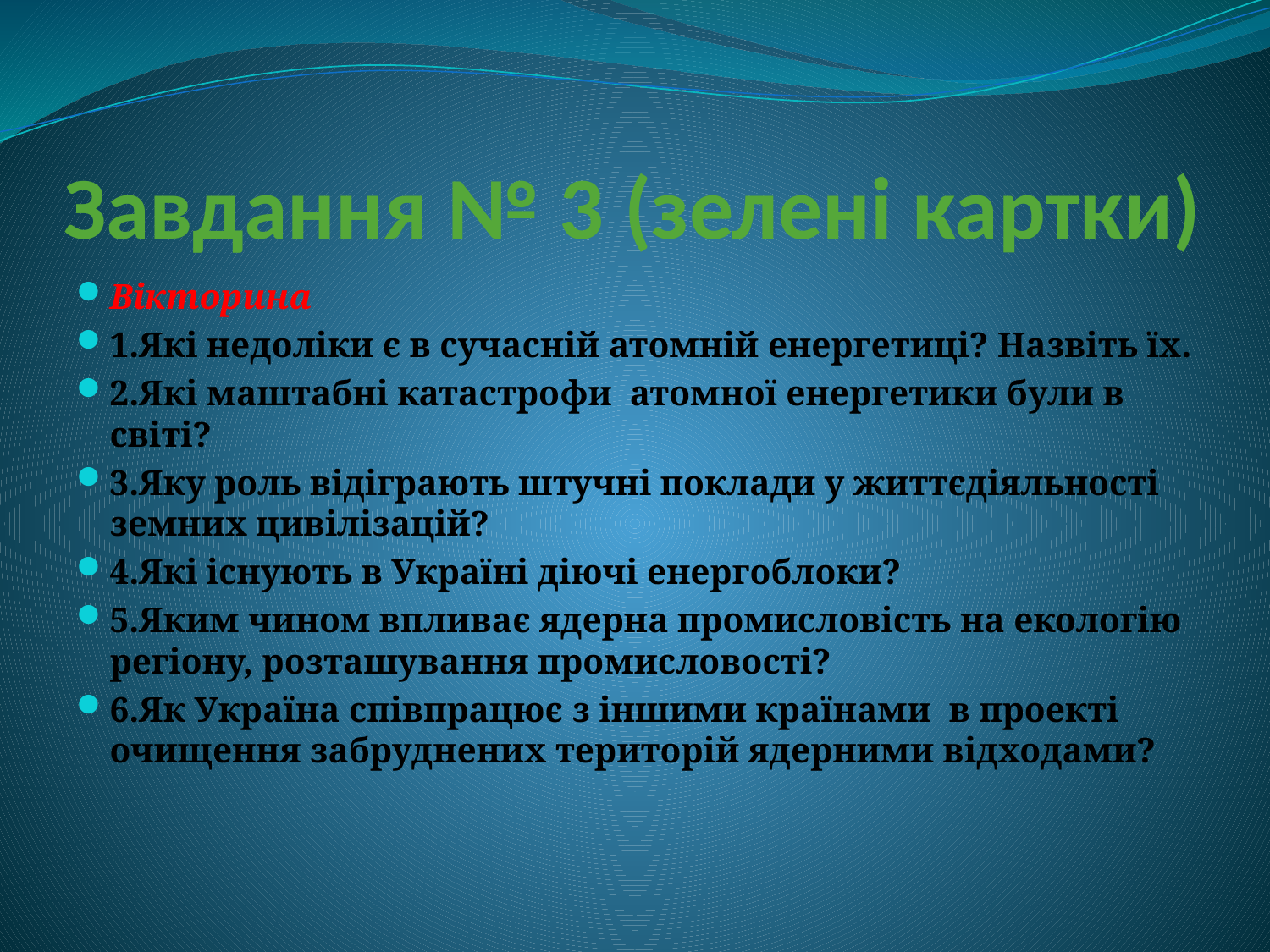

# Завдання № 3 (зелені картки)
Вікторина
1.Які недоліки є в сучасній атомній енергетиці? Назвіть їх.
2.Які маштабні катастрофи  атомної енергетики були в світі?
3.Яку роль відіграють штучні поклади у життєдіяльності земних цивілізацій?
4.Які існують в Україні діючі енергоблоки?
5.Яким чином впливає ядерна промисловість на екологію регіону, розташування промисловості?
6.Як Україна співпрацює з іншими країнами  в проекті очищення забруднених територій ядерними відходами?